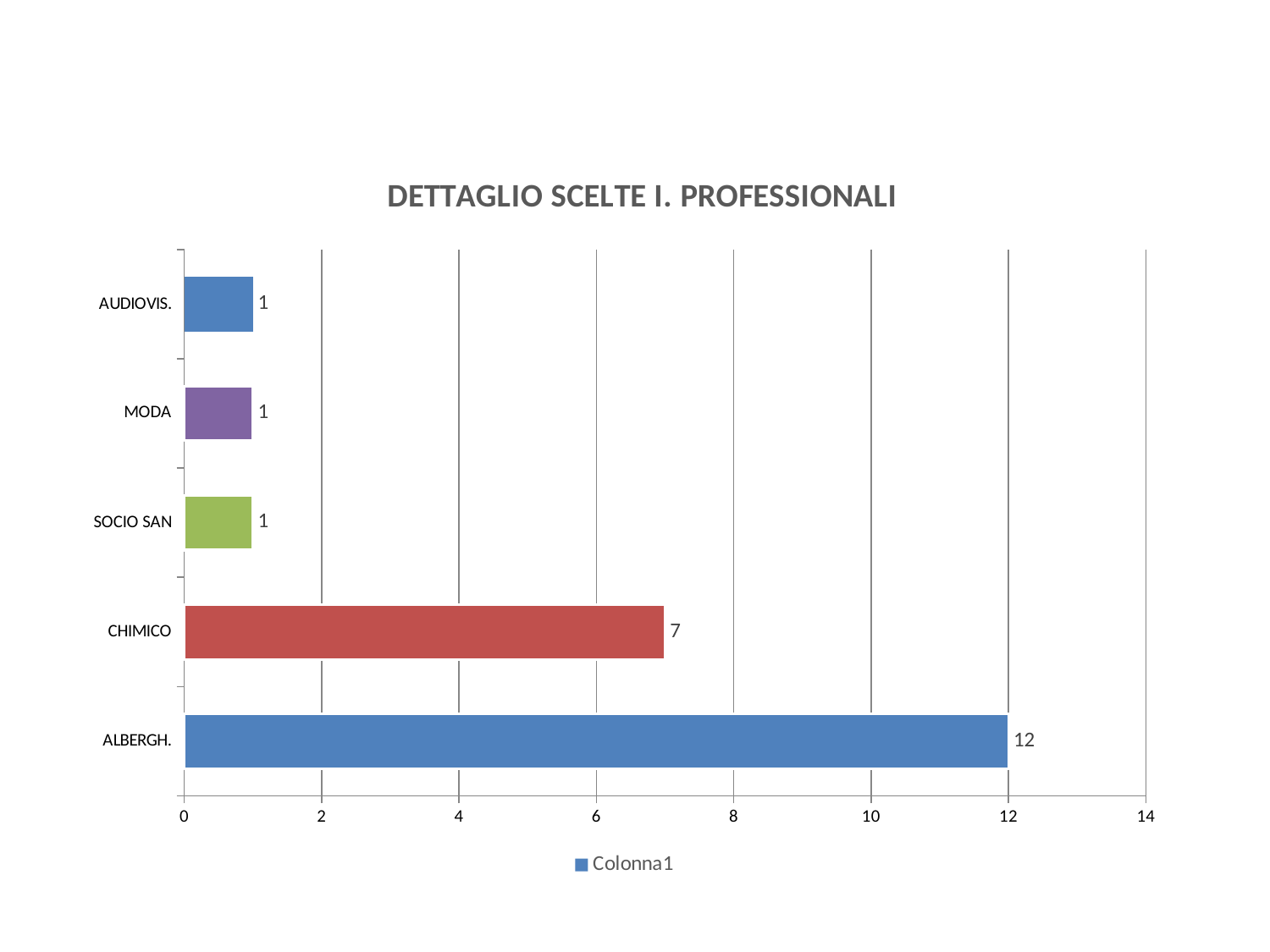

### Chart: DETTAGLIO SCELTE I. PROFESSIONALI

| Category | Colonna1 |
|---|---|
| ALBERGH. | 12.0 |
| CHIMICO | 7.0 |
| SOCIO SAN | 1.0 |
| MODA | 1.0 |
| AUDIOVIS. | 1.0 |